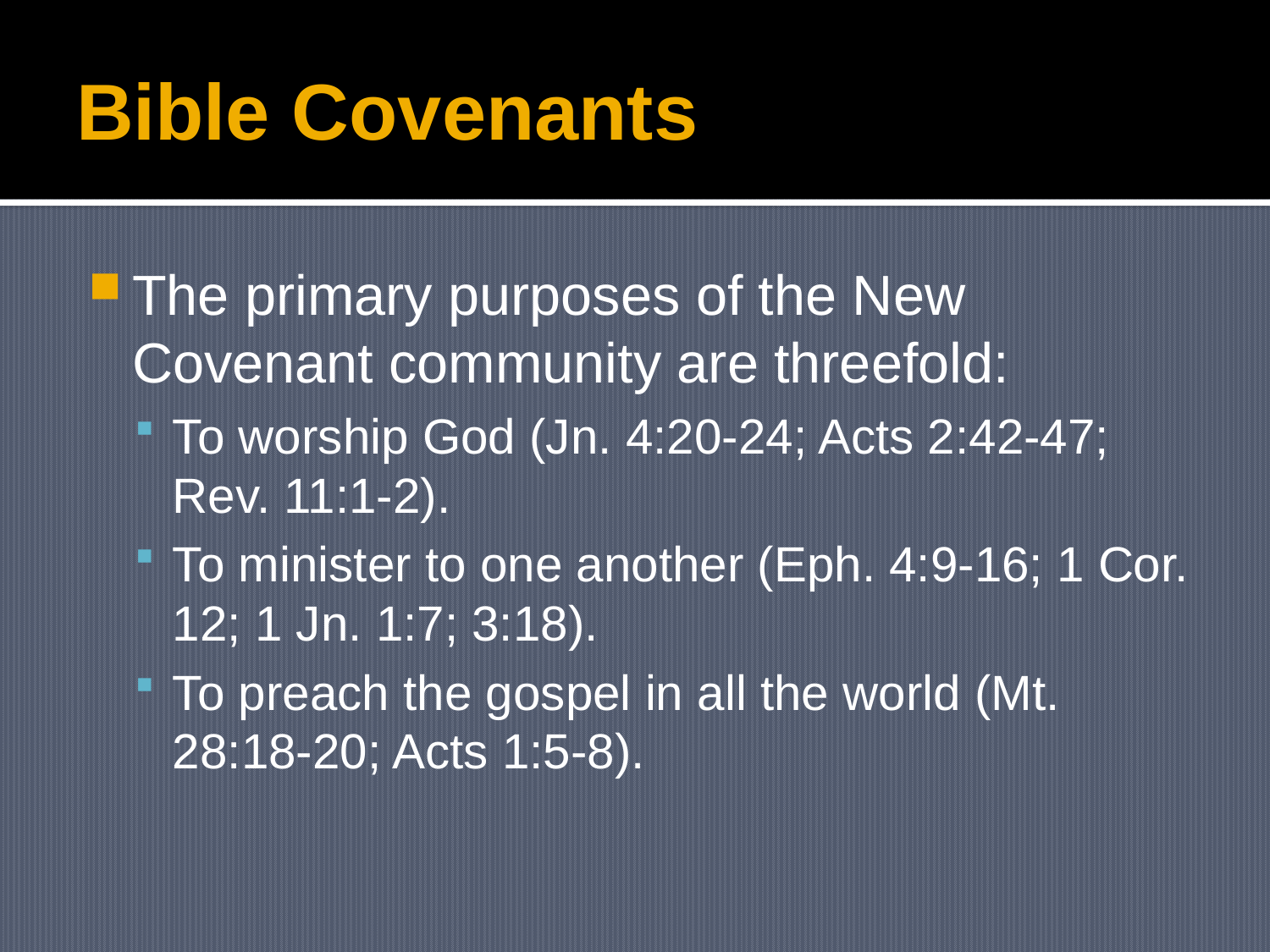

# Bible Covenants
The primary purposes of the New Covenant community are threefold:
To worship God (Jn. 4:20-24; Acts 2:42-47; Rev. 11:1-2).
To minister to one another (Eph. 4:9-16; 1 Cor. 12; 1 Jn. 1:7; 3:18).
To preach the gospel in all the world (Mt. 28:18-20; Acts 1:5-8).